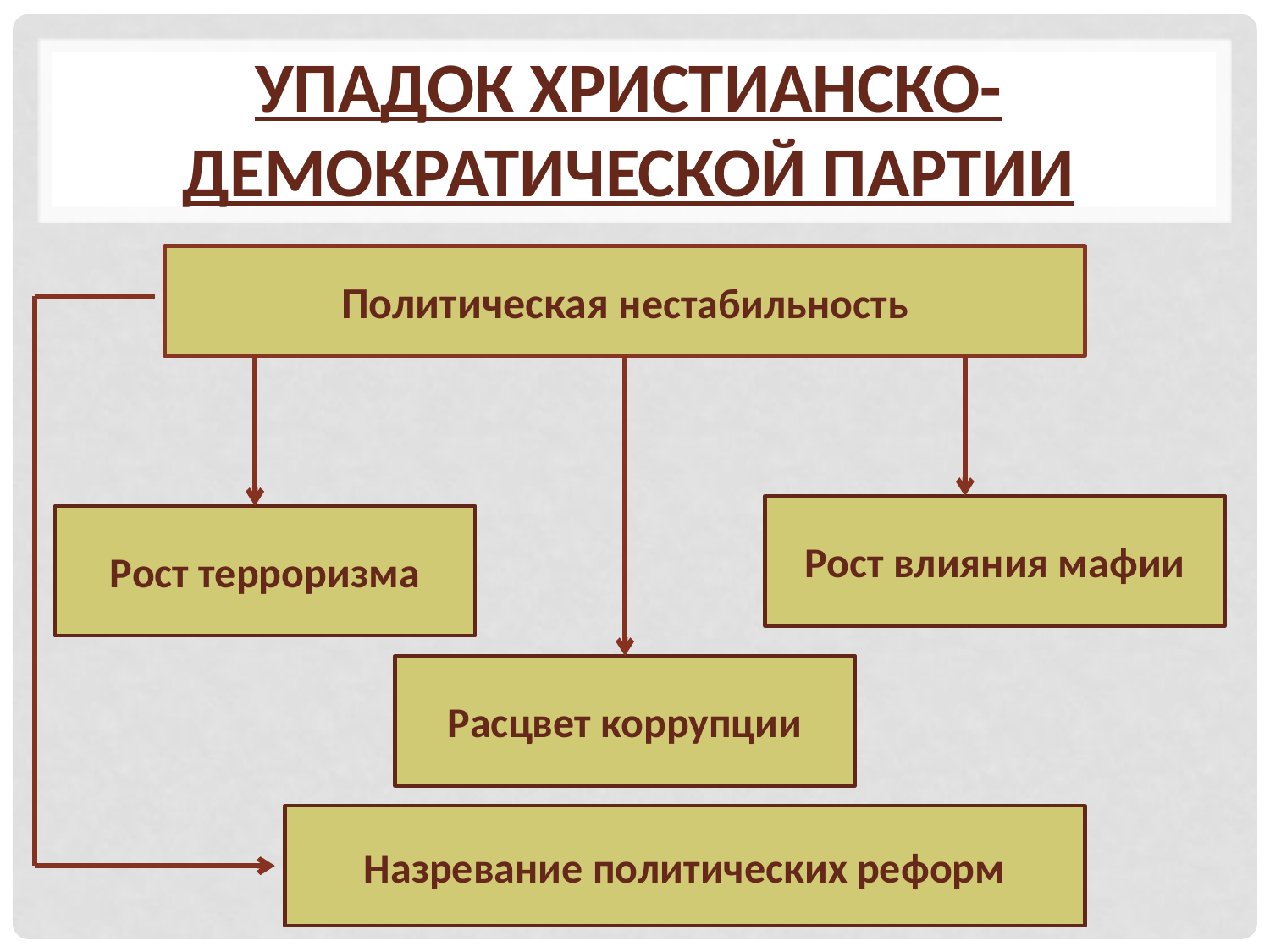

# Упадок Христианско-демократической партии
Политическая нестабильность

Рост влияния мафии
Рост терроризма
Расцвет коррупции
Назревание политических реформ